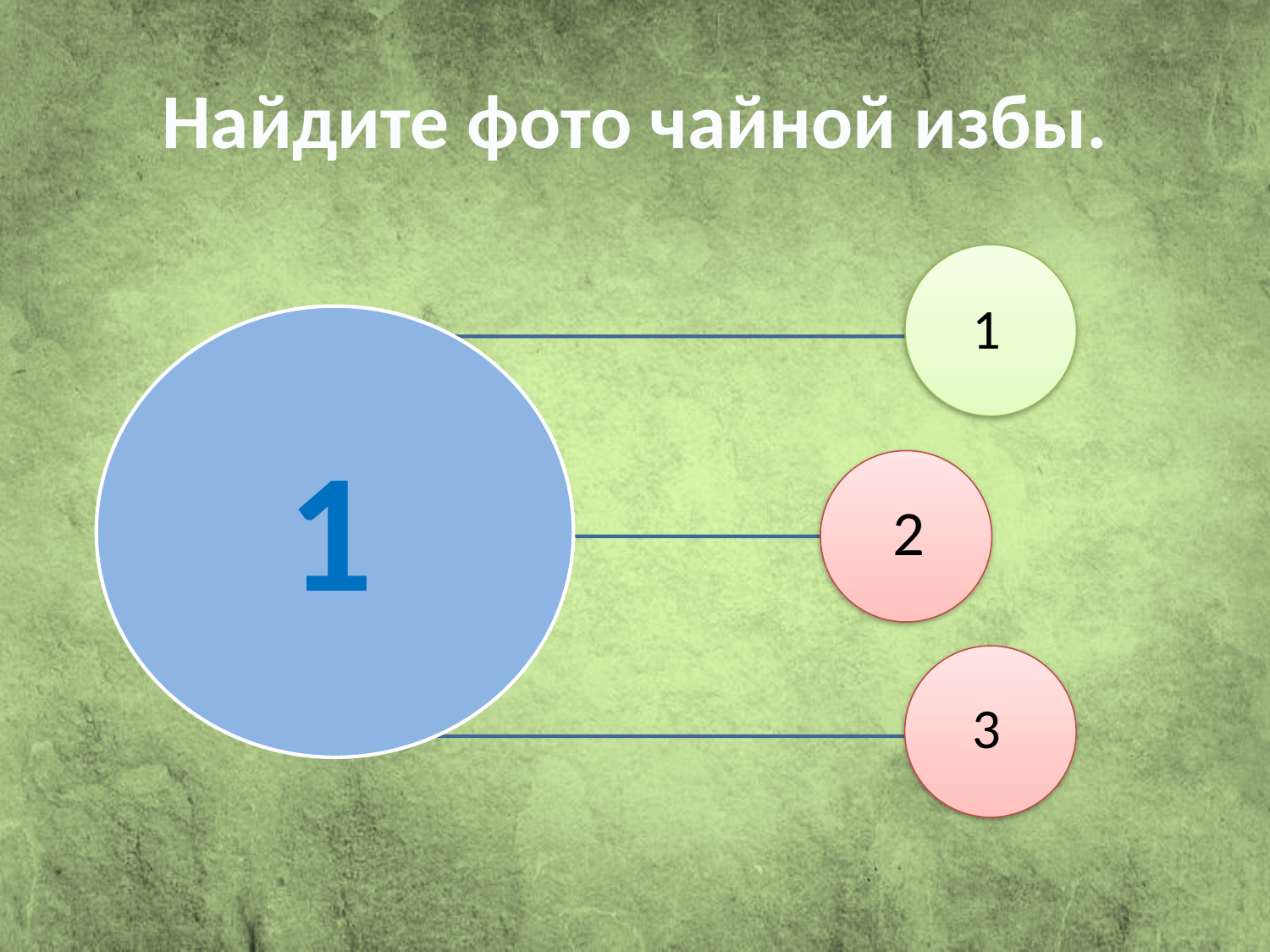

# Найдите фото чайной избы.

1
1
2
3